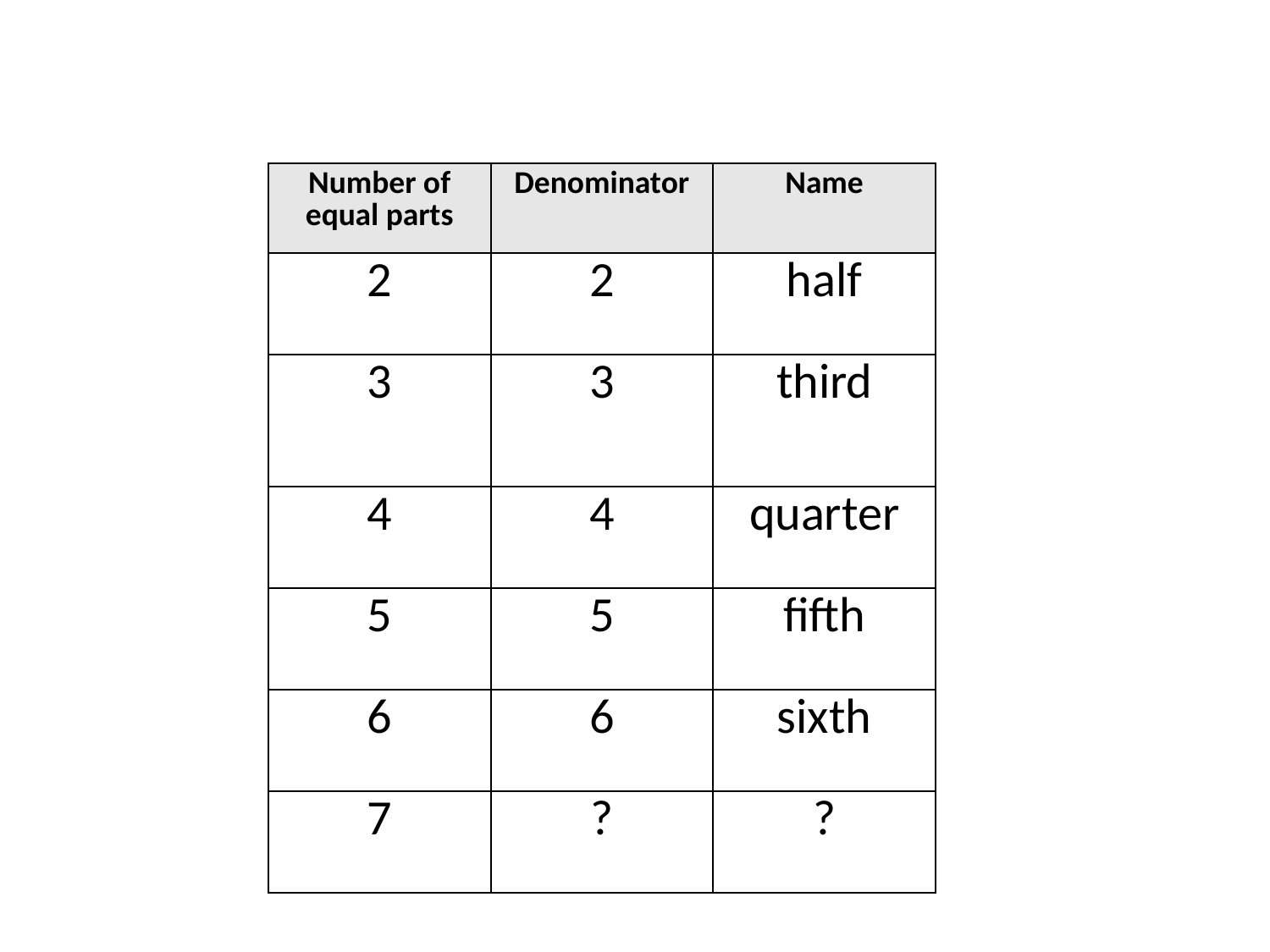

#
| Number of equal parts | Denominator | Name |
| --- | --- | --- |
| 2 | 2 | half |
| 3 | 3 | third |
| 4 | 4 | quarter |
| 5 | 5 | fifth |
| 6 | 6 | sixth |
| 7 | ? | ? |